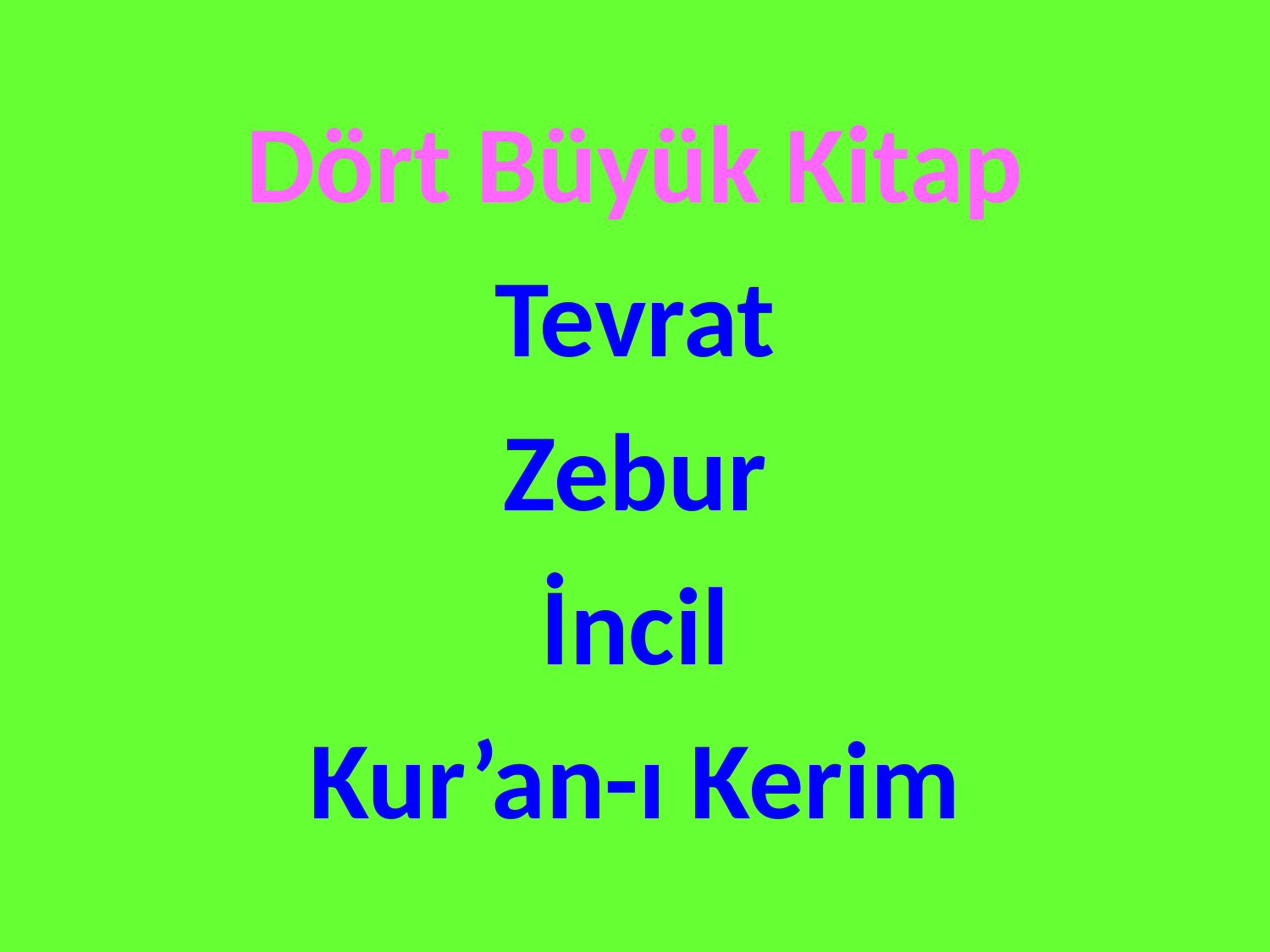

Dört Büyük Kitap
Tevrat
Zebur
İncil
Kur’an-ı Kerim